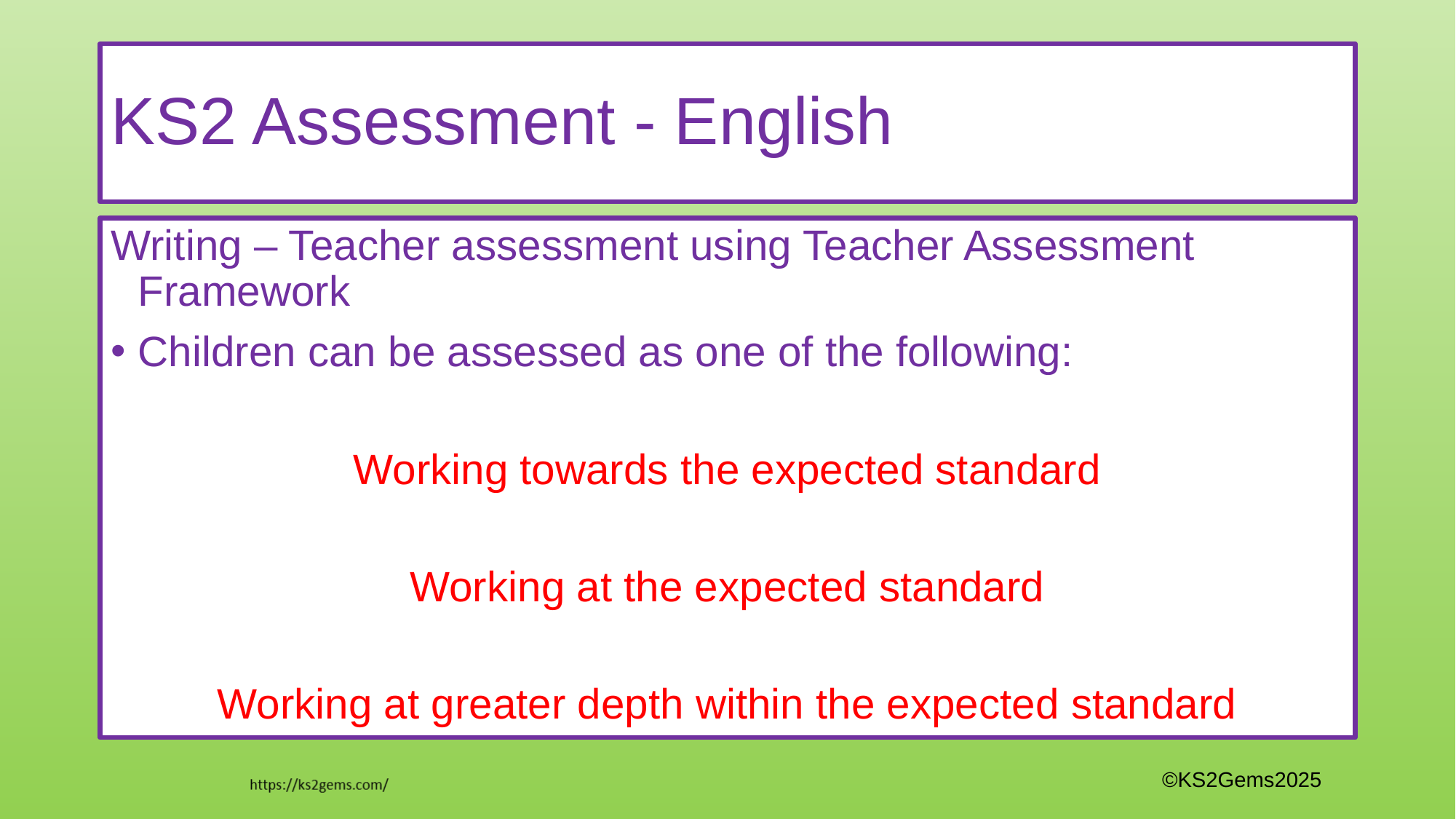

# KS2 Assessment - English
Writing – Teacher assessment using Teacher Assessment Framework
Children can be assessed as one of the following:
Working towards the expected standard
Working at the expected standard
Working at greater depth within the expected standard